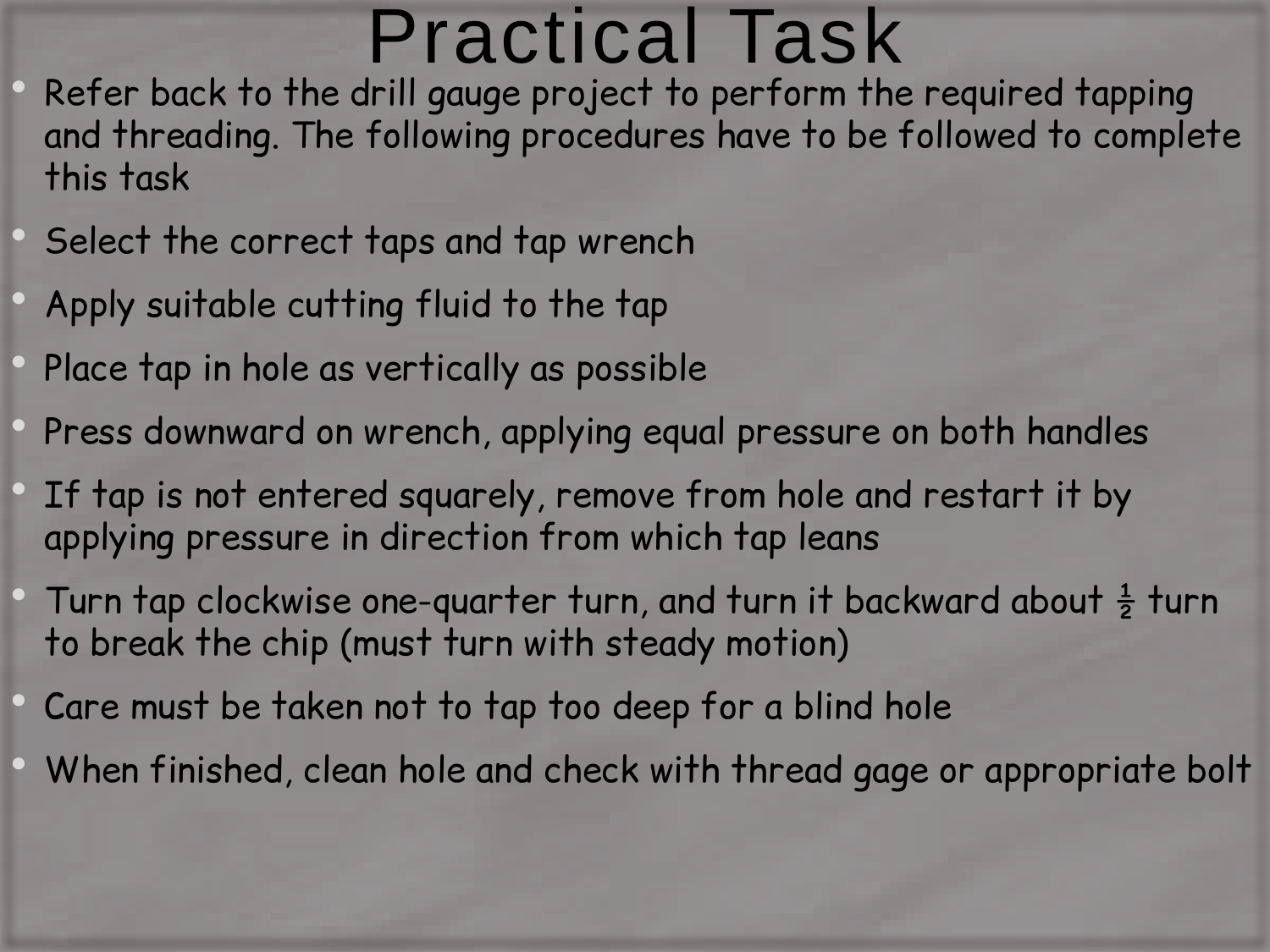

# Practical Task
Refer back to the drill gauge project to perform the required tapping and threading. The following procedures have to be followed to complete this task
Select the correct taps and tap wrench
Apply suitable cutting fluid to the tap
Place tap in hole as vertically as possible
Press downward on wrench, applying equal pressure on both handles
If tap is not entered squarely, remove from hole and restart it by applying pressure in direction from which tap leans
Turn tap clockwise one-quarter turn, and turn it backward about ½ turn to break the chip (must turn with steady motion)
Care must be taken not to tap too deep for a blind hole
When finished, clean hole and check with thread gage or appropriate bolt